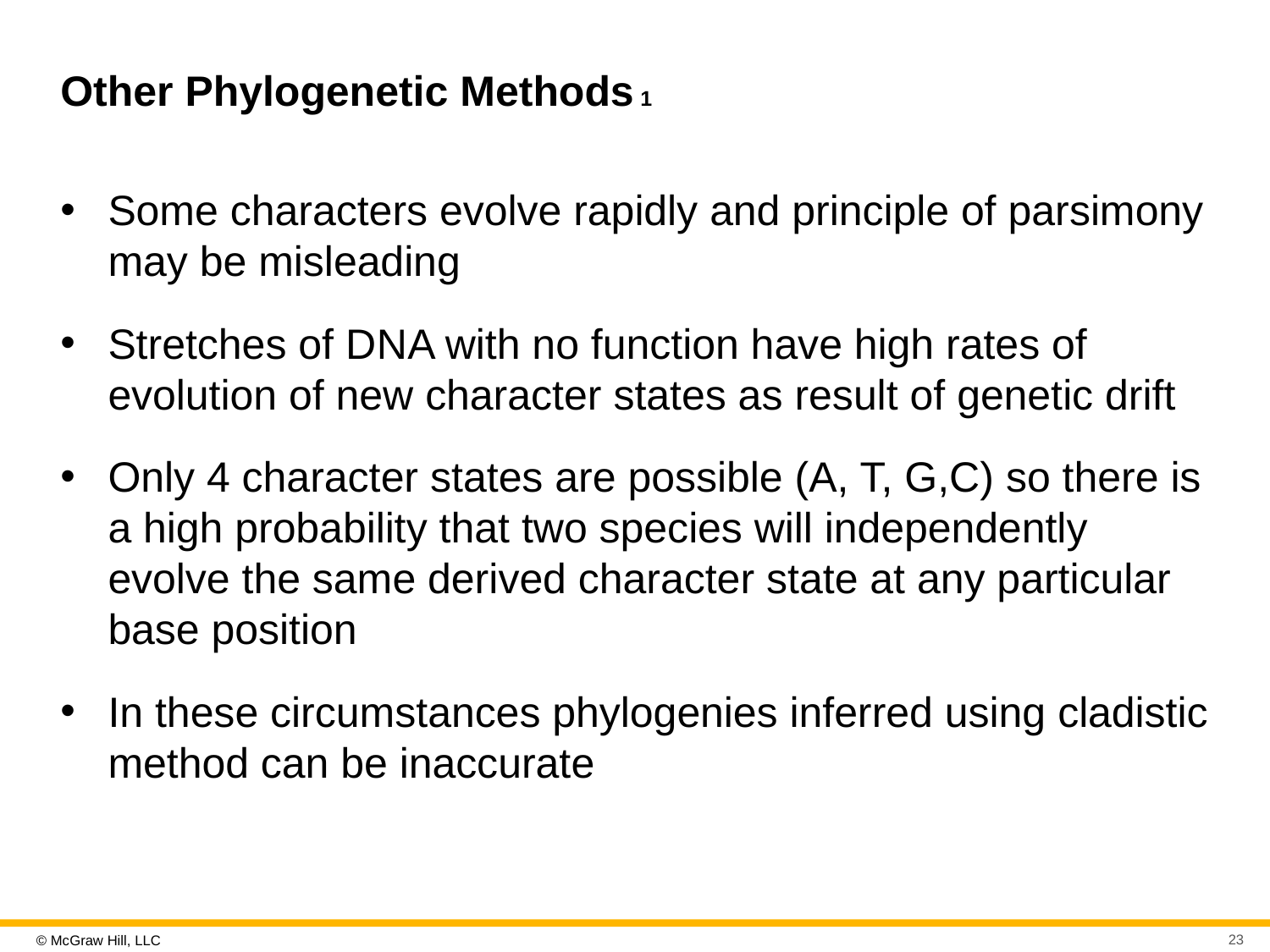

# Other Phylogenetic Methods 1
Some characters evolve rapidly and principle of parsimony may be misleading
Stretches of D N A with no function have high rates of evolution of new character states as result of genetic drift
Only 4 character states are possible (A, T, G,C) so there is a high probability that two species will independently evolve the same derived character state at any particular base position
In these circumstances phylogenies inferred using cladistic method can be inaccurate
23